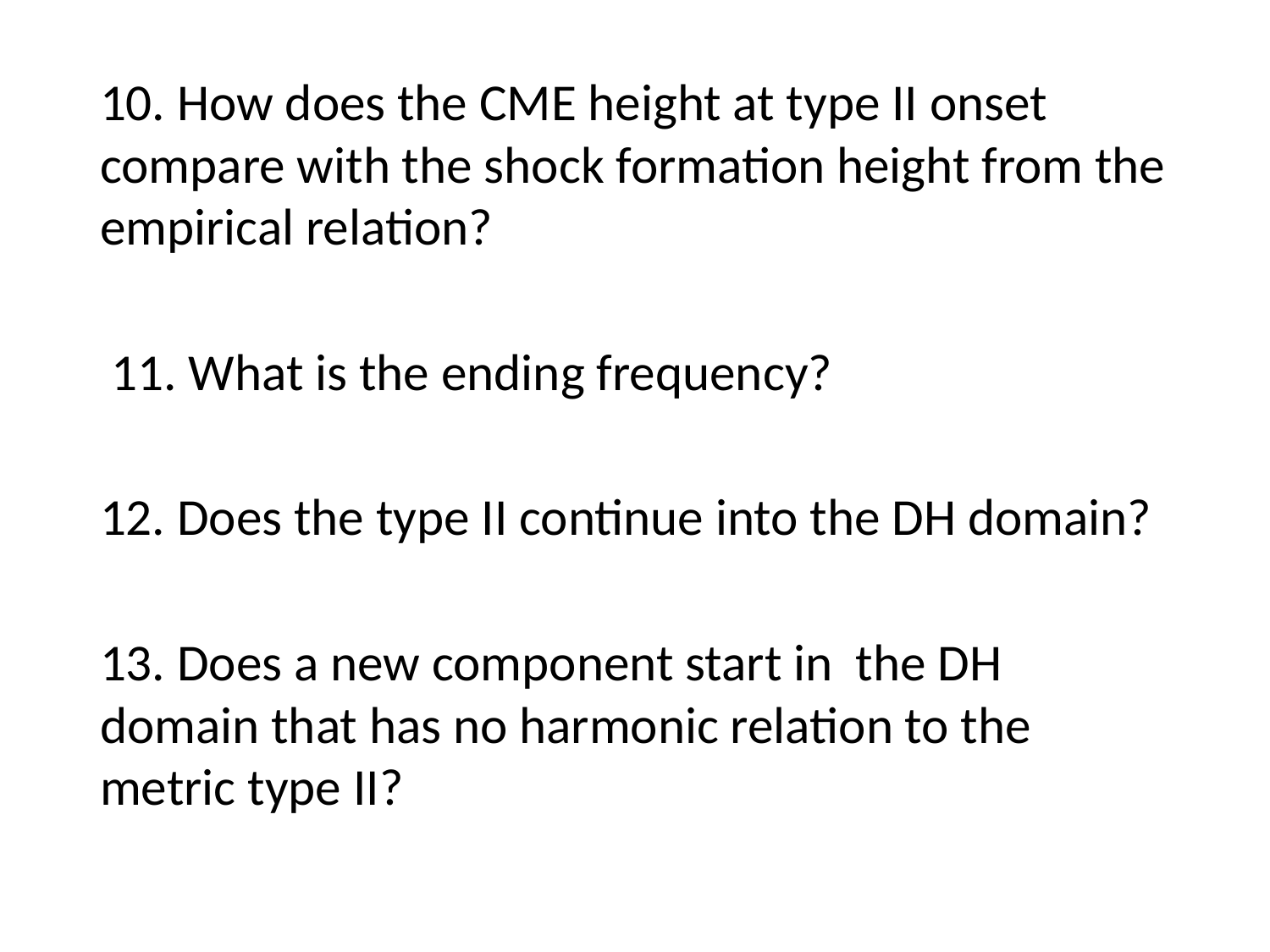

10. How does the CME height at type II onset compare with the shock formation height from the empirical relation?

 11. What is the ending frequency?

12. Does the type II continue into the DH domain?

13. Does a new component start in  the DH domain that has no harmonic relation to the metric type II?